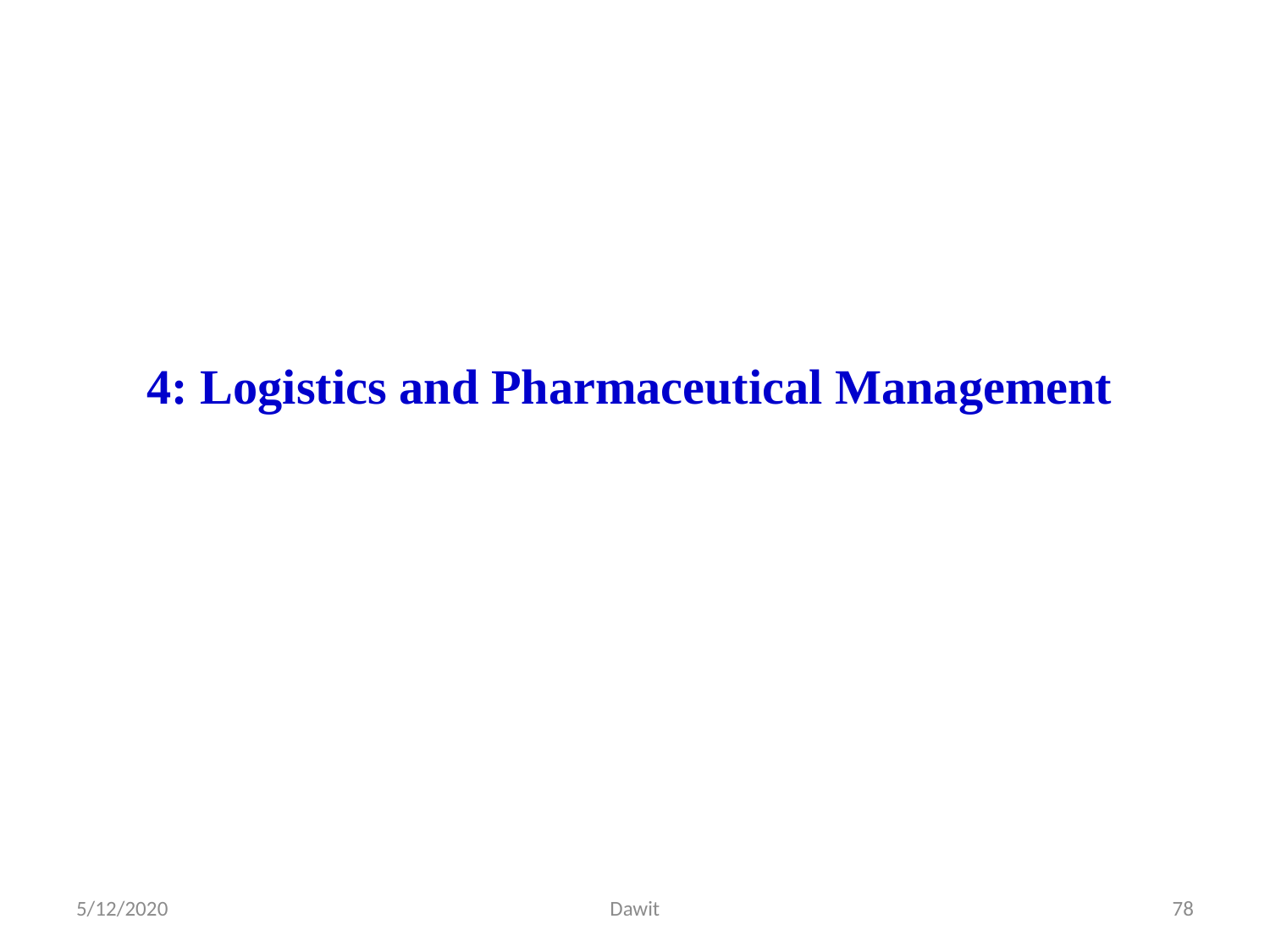

#
 4: Logistics and Pharmaceutical Management
5/12/2020
Dawit
78